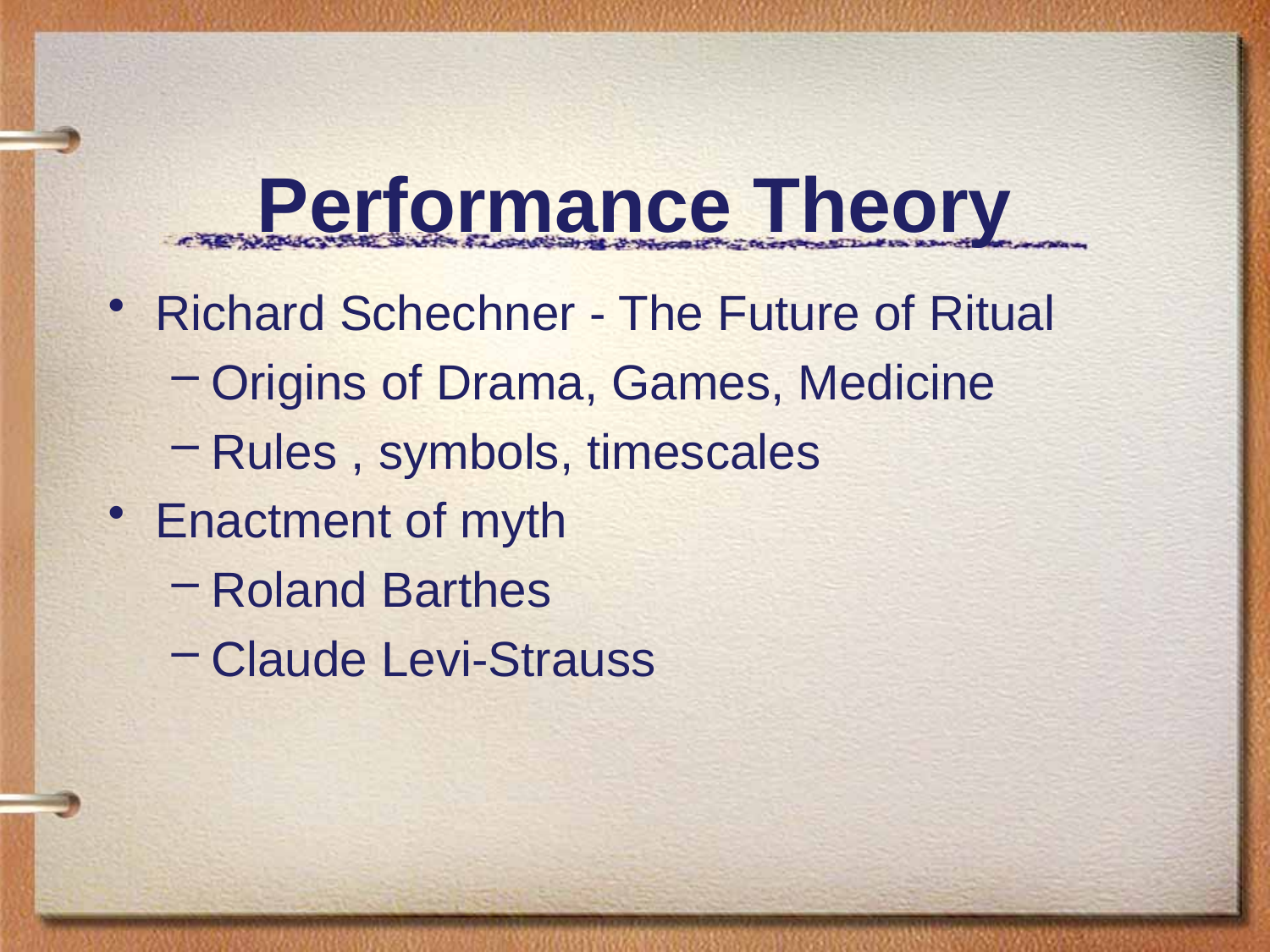

# Performance Theory
Richard Schechner - The Future of Ritual
Origins of Drama, Games, Medicine
Rules , symbols, timescales
Enactment of myth
Roland Barthes
Claude Levi-Strauss